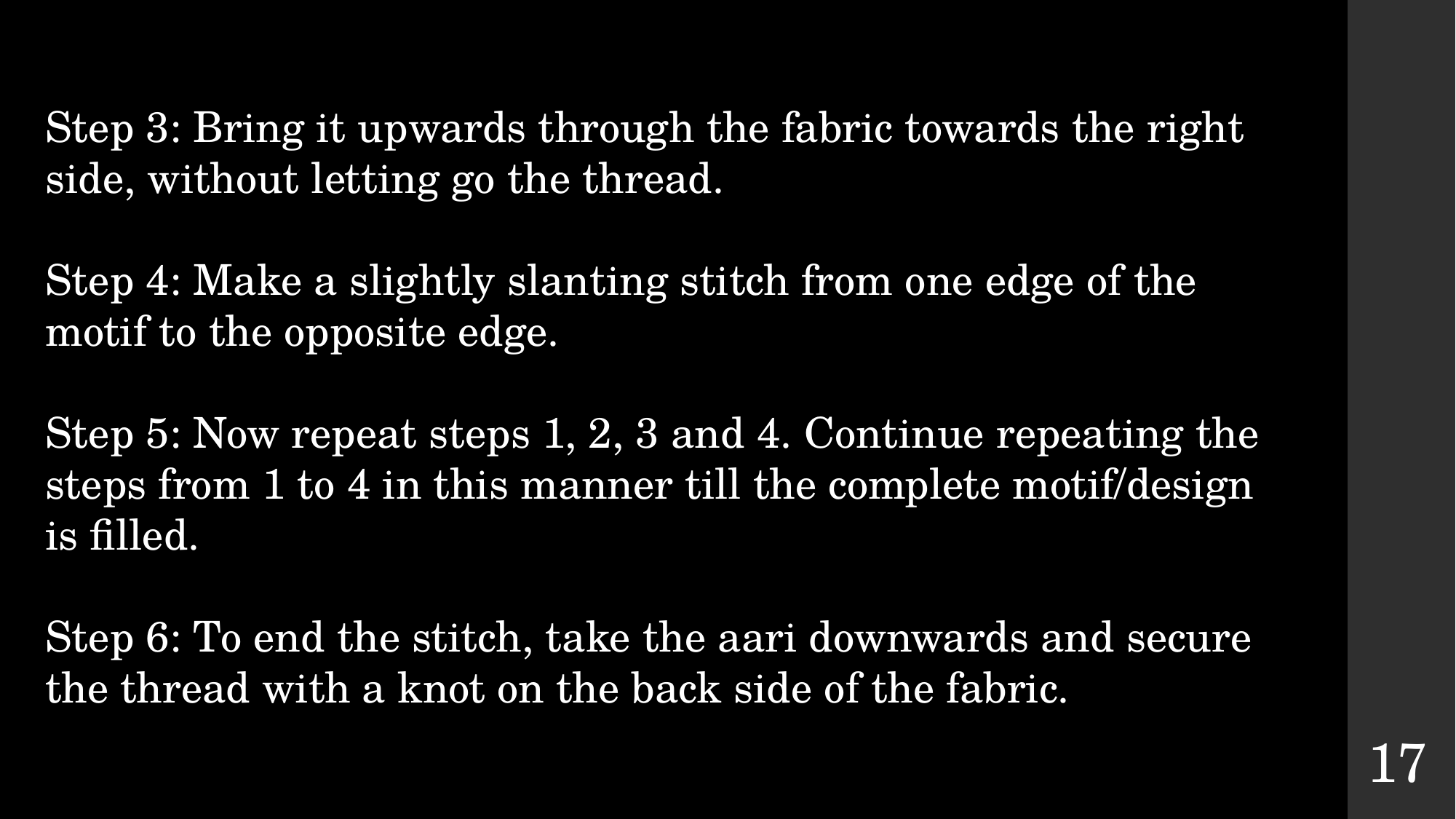

Step 3: Bring it upwards through the fabric towards the right side, without letting go the thread.

Step 4: Make a slightly slanting stitch from one edge of the motif to the opposite edge.

Step 5: Now repeat steps 1, 2, 3 and 4. Continue repeating the steps from 1 to 4 in this manner till the complete motif/design is filled.

Step 6: To end the stitch, take the aari downwards and secure the thread with a knot on the back side of the fabric.

17